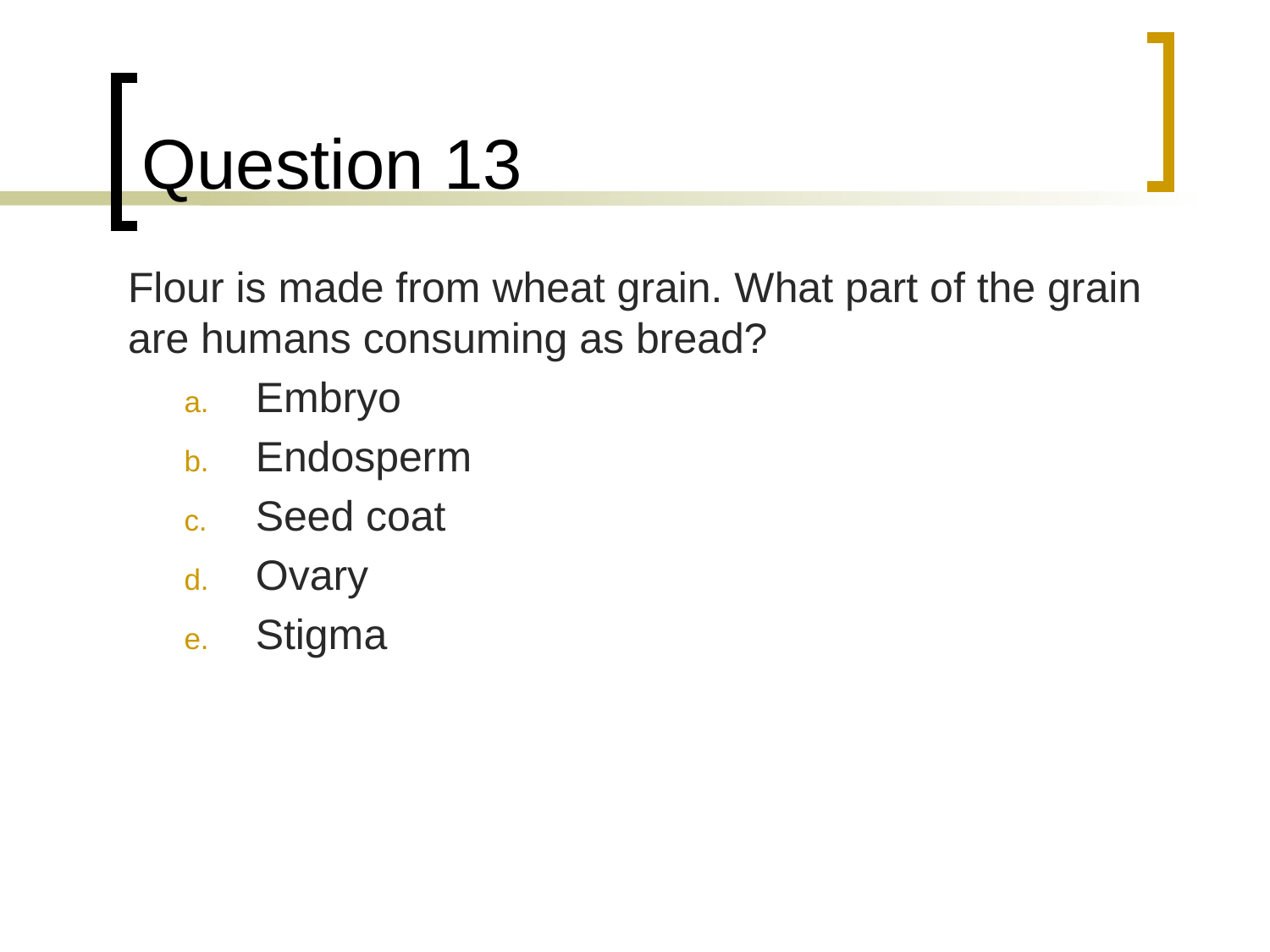

# Question 13
	Flour is made from wheat grain. What part of the grain are humans consuming as bread?
Embryo
Endosperm
Seed coat
Ovary
Stigma